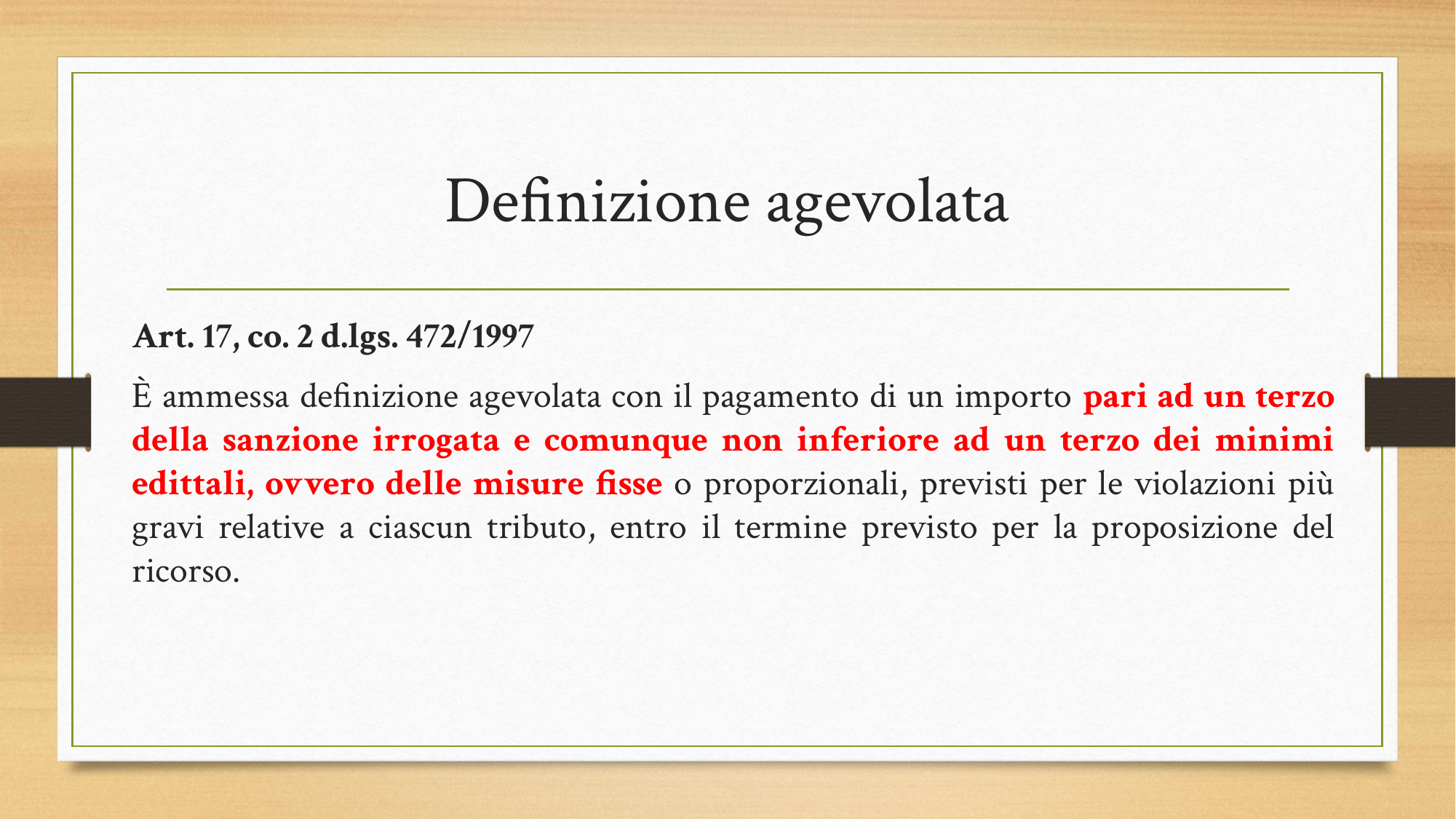

# Definizione agevolata
Art. 17, co. 2 d.lgs. 472/1997
È ammessa definizione agevolata con il pagamento di un importo pari ad un terzo della sanzione irrogata e comunque non inferiore ad un terzo dei minimi edittali, ovvero delle misure fisse o proporzionali, previsti per le violazioni più gravi relative a ciascun tributo, entro il termine previsto per la proposizione del ricorso.